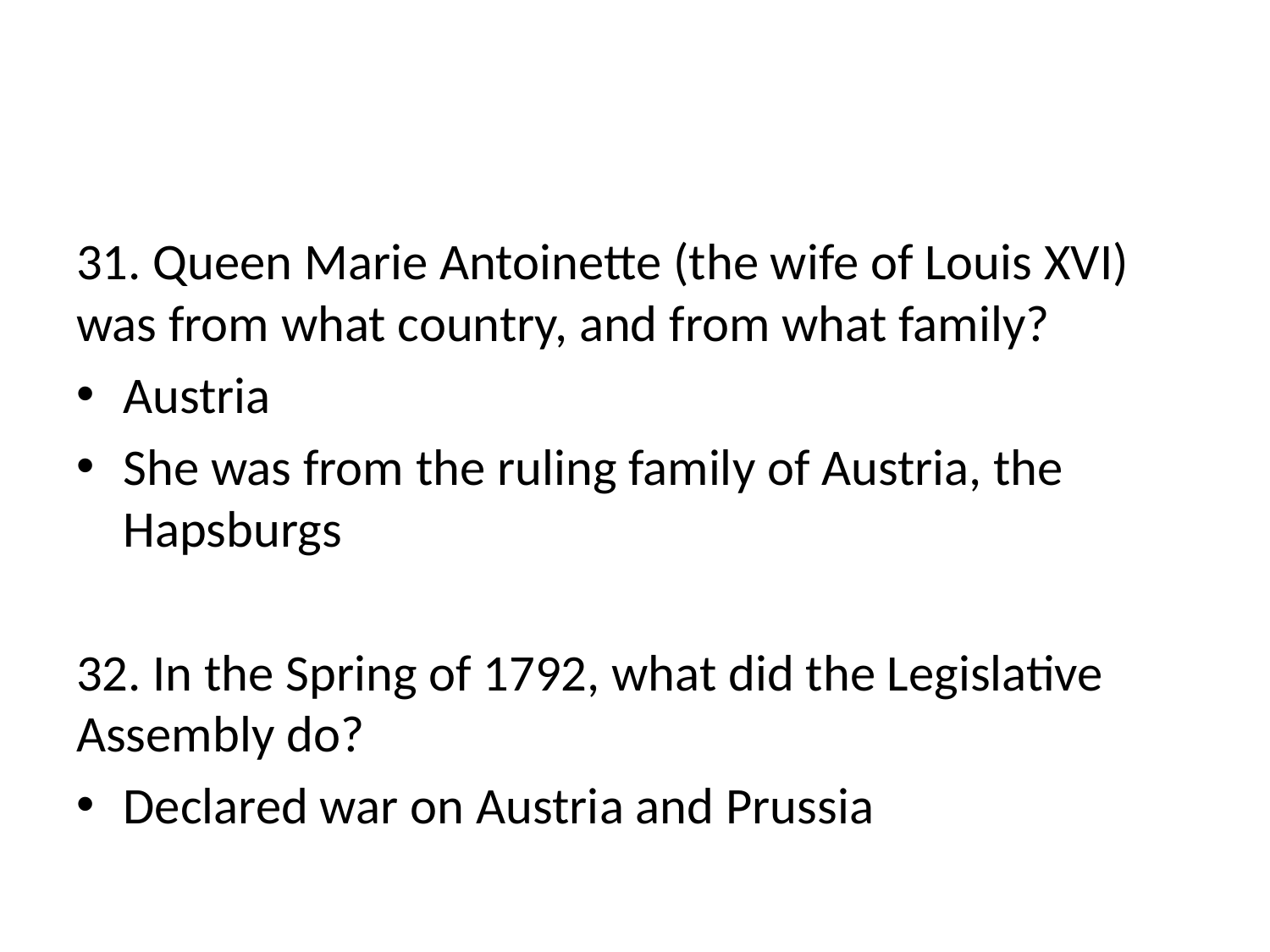

#
31. Queen Marie Antoinette (the wife of Louis XVI) was from what country, and from what family?
Austria
She was from the ruling family of Austria, the Hapsburgs

32. In the Spring of 1792, what did the Legislative Assembly do?
Declared war on Austria and Prussia